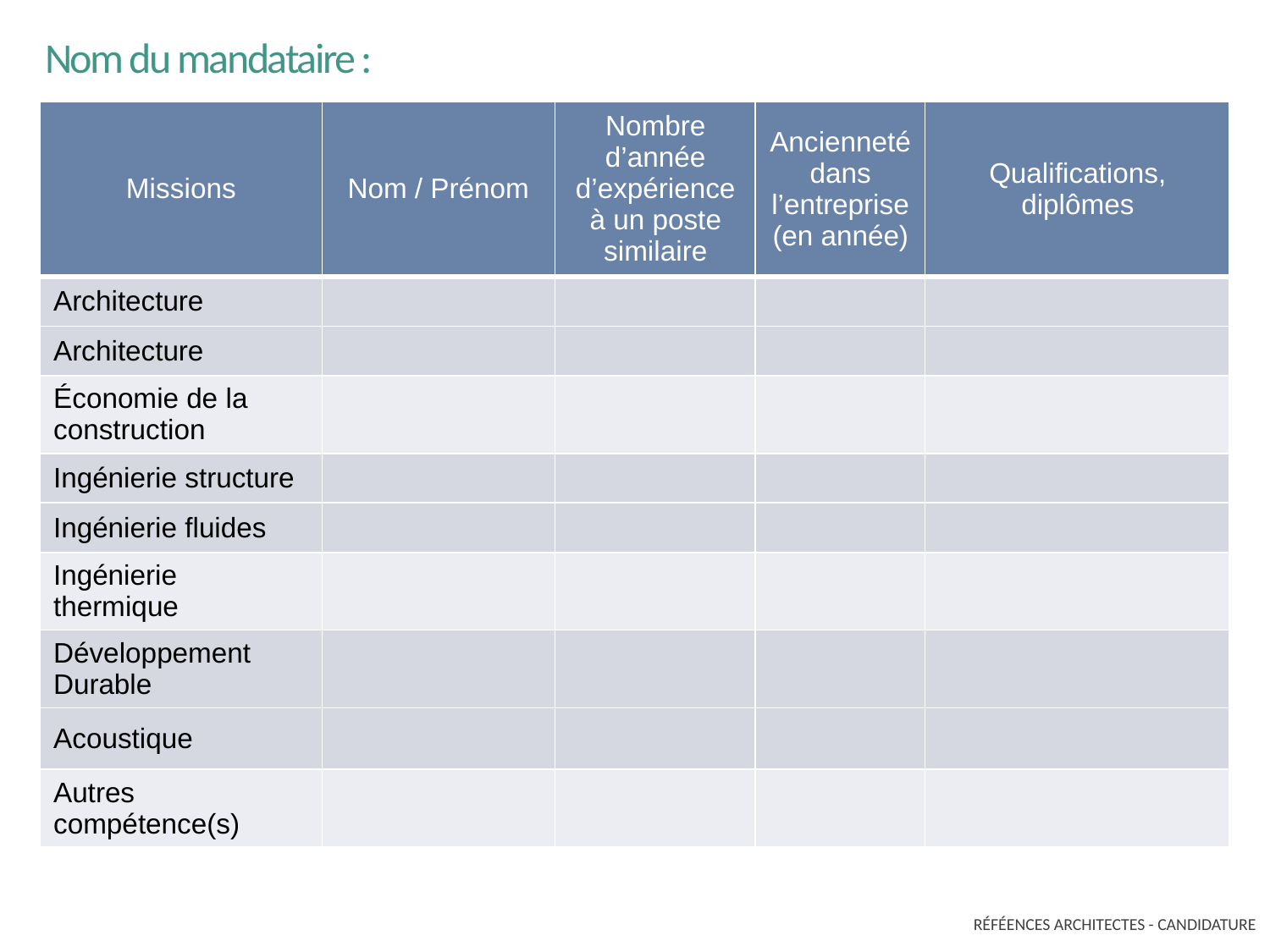

Nom du mandataire :
| Missions | Nom / Prénom | Nombre d’année d’expérience à un poste similaire | Ancienneté dans l’entreprise (en année) | Qualifications, diplômes |
| --- | --- | --- | --- | --- |
| Architecture |  |  |  |  |
| Architecture |  |  |  |  |
| Économie de la construction |  |  |  |  |
| Ingénierie structure |  |  |  |  |
| Ingénierie fluides |  |  |  |  |
| Ingénierie thermique |  |  |  |  |
| Développement Durable |  |  |  |  |
| Acoustique |  |  |  |  |
| Autres compétence(s) |  |  |  |  |
Réféences architectes - Candidature